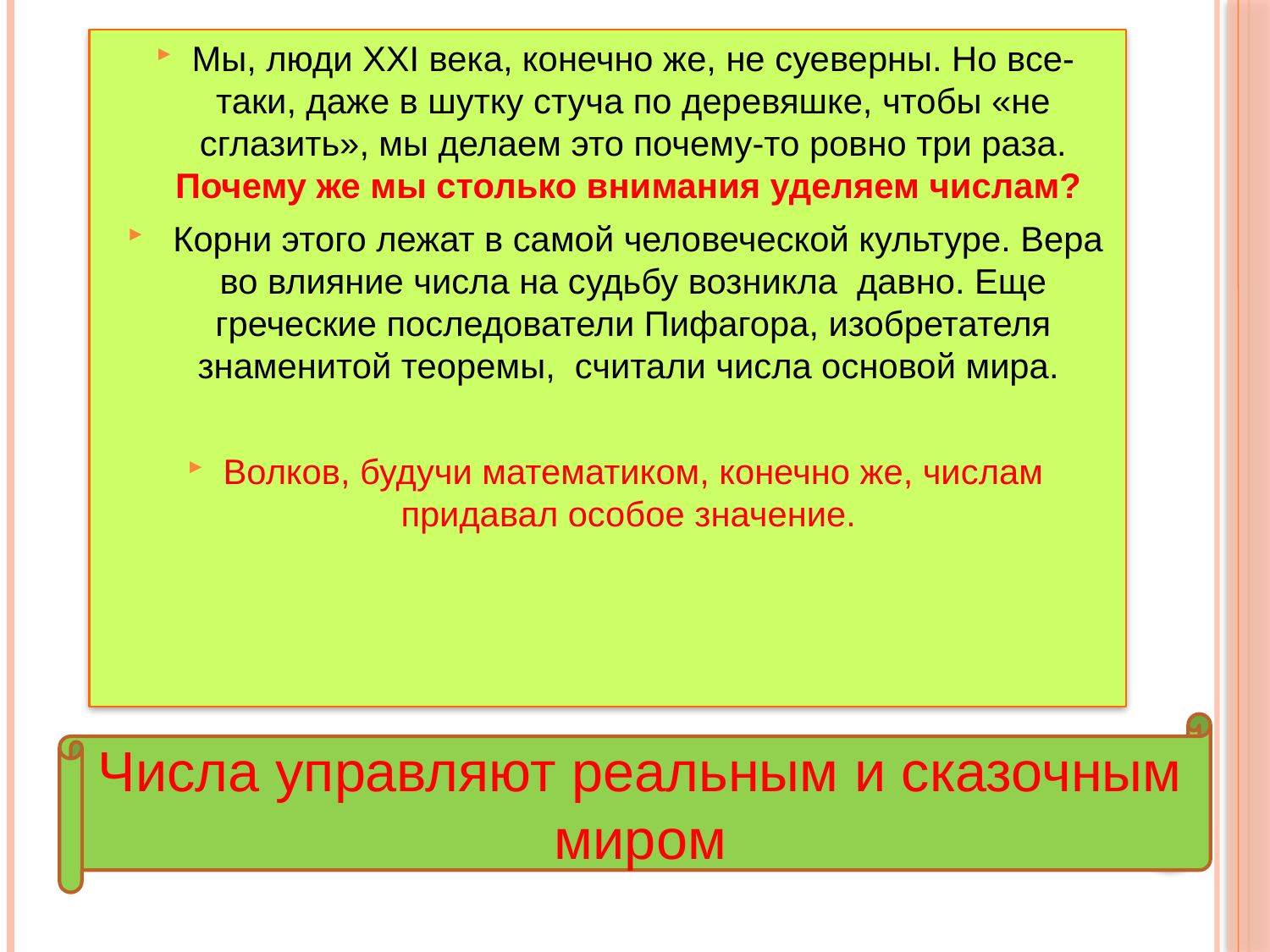

Мы, люди XXI века, конечно же, не суеверны. Но все-таки, даже в шутку стуча по деревяшке, чтобы «не сглазить», мы делаем это почему-то ровно три раза. Почему же мы столько внимания уделяем числам?
 Корни этого лежат в самой человеческой культуре. Вера во влияние числа на судьбу возникла  давно. Еще греческие последователи Пифагора, изобретателя знаменитой теоремы,  считали числа основой мира.

Волков, будучи математиком, конечно же, числам придавал особое значение.

#
Числа управляют реальным и сказочным миром